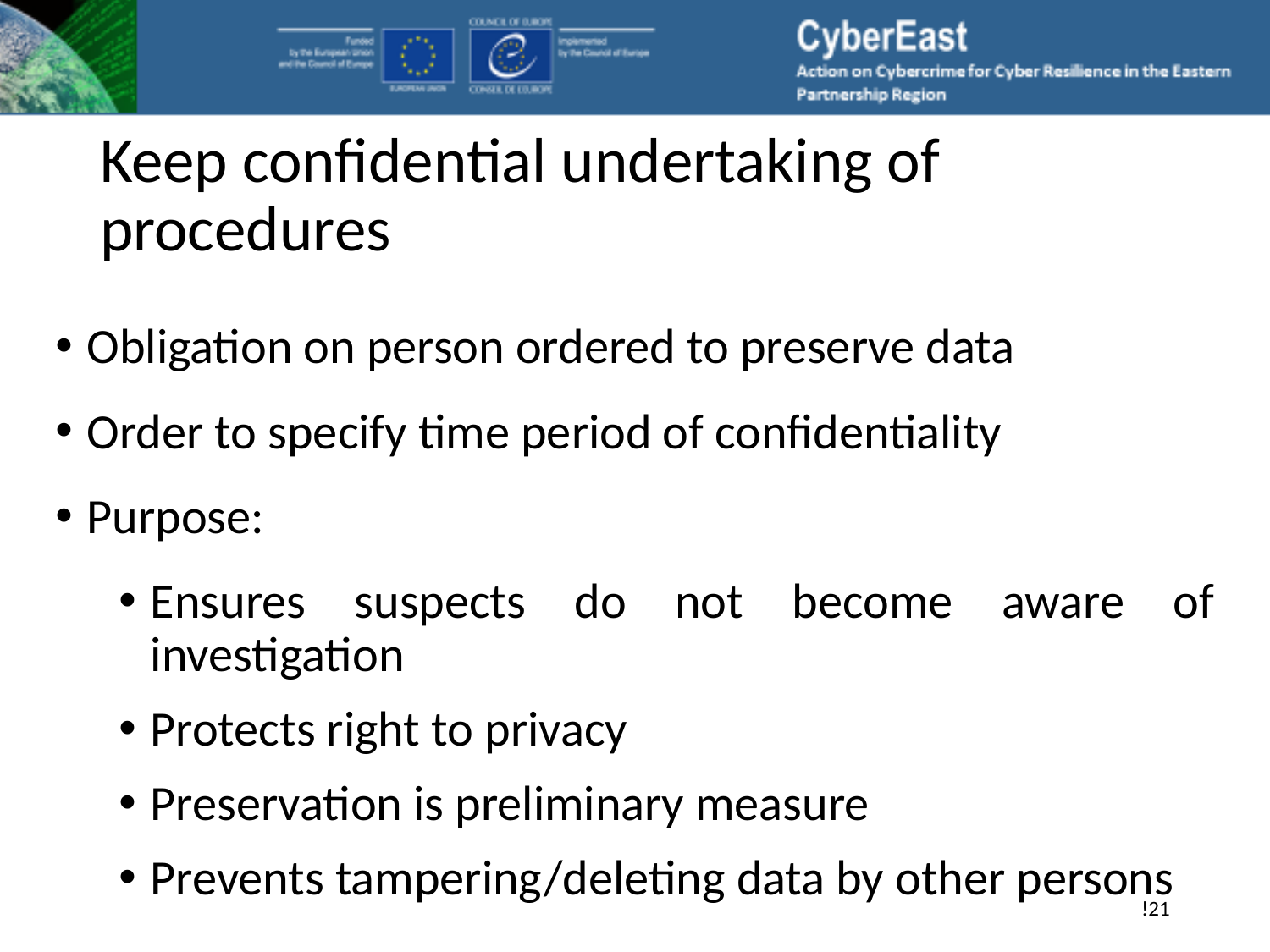

# Keep confidential undertaking of procedures
Obligation on person ordered to preserve data
Order to specify time period of confidentiality
Purpose:
Ensures suspects do not become aware of investigation
Protects right to privacy
Preservation is preliminary measure
Prevents tampering/deleting data by other persons
!21